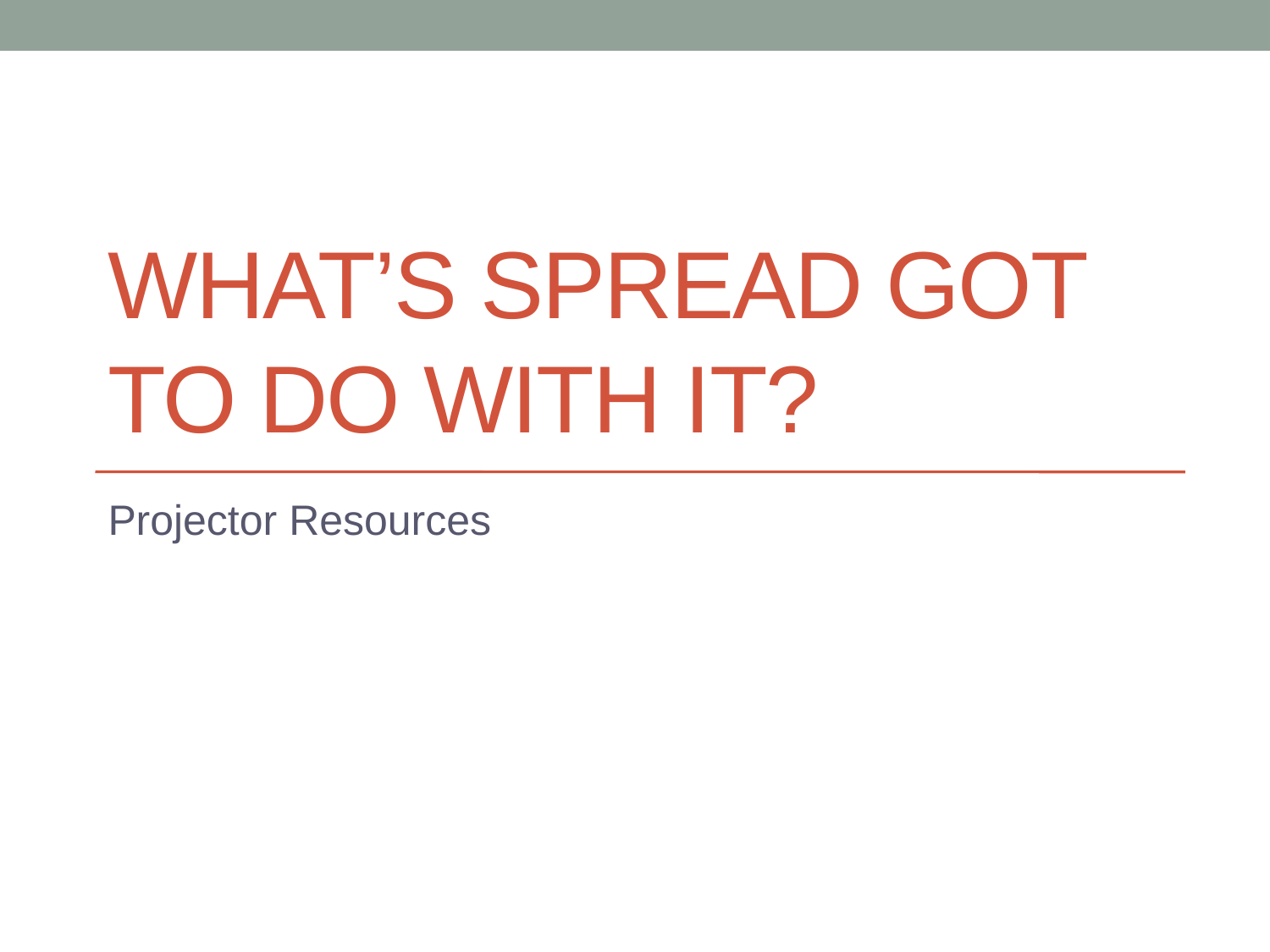

# What’s spread got to do with it?
Projector Resources